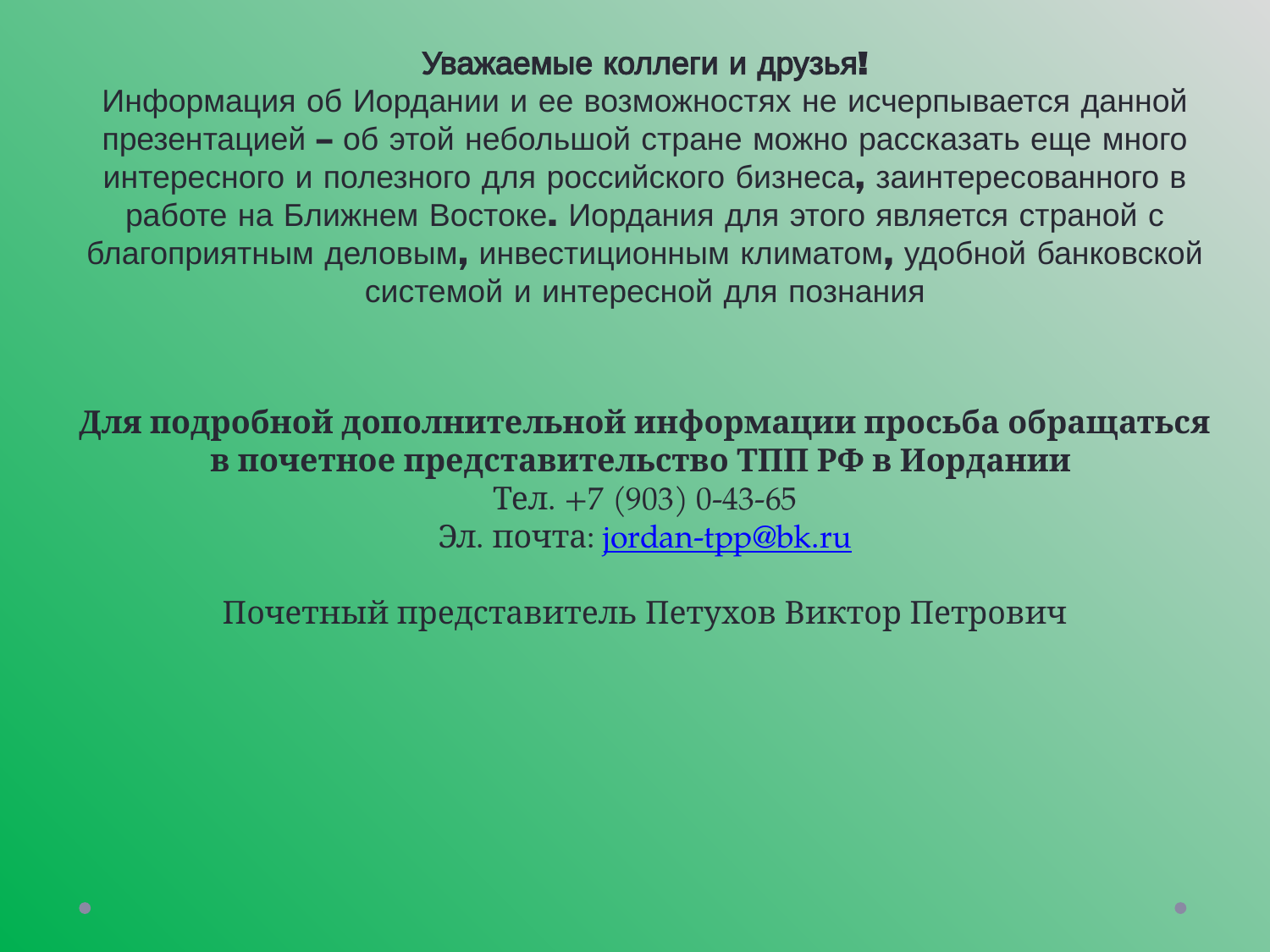

Уважаемые коллеги и друзья!
Информация об Иордании и ее возможностях не исчерпывается данной презентацией – об этой небольшой стране можно рассказать еще много интересного и полезного для российского бизнеса, заинтересованного в работе на Ближнем Востоке. Иордания для этого является страной с благоприятным деловым, инвестиционным климатом, удобной банковской системой и интересной для познания
Для подробной дополнительной информации просьба обращаться в почетное представительство ТПП РФ в Иордании
Тел. +7 (903) 0-43-65
Эл. почта: jordan-tpp@bk.ru

Почетный представитель Петухов Виктор Петрович